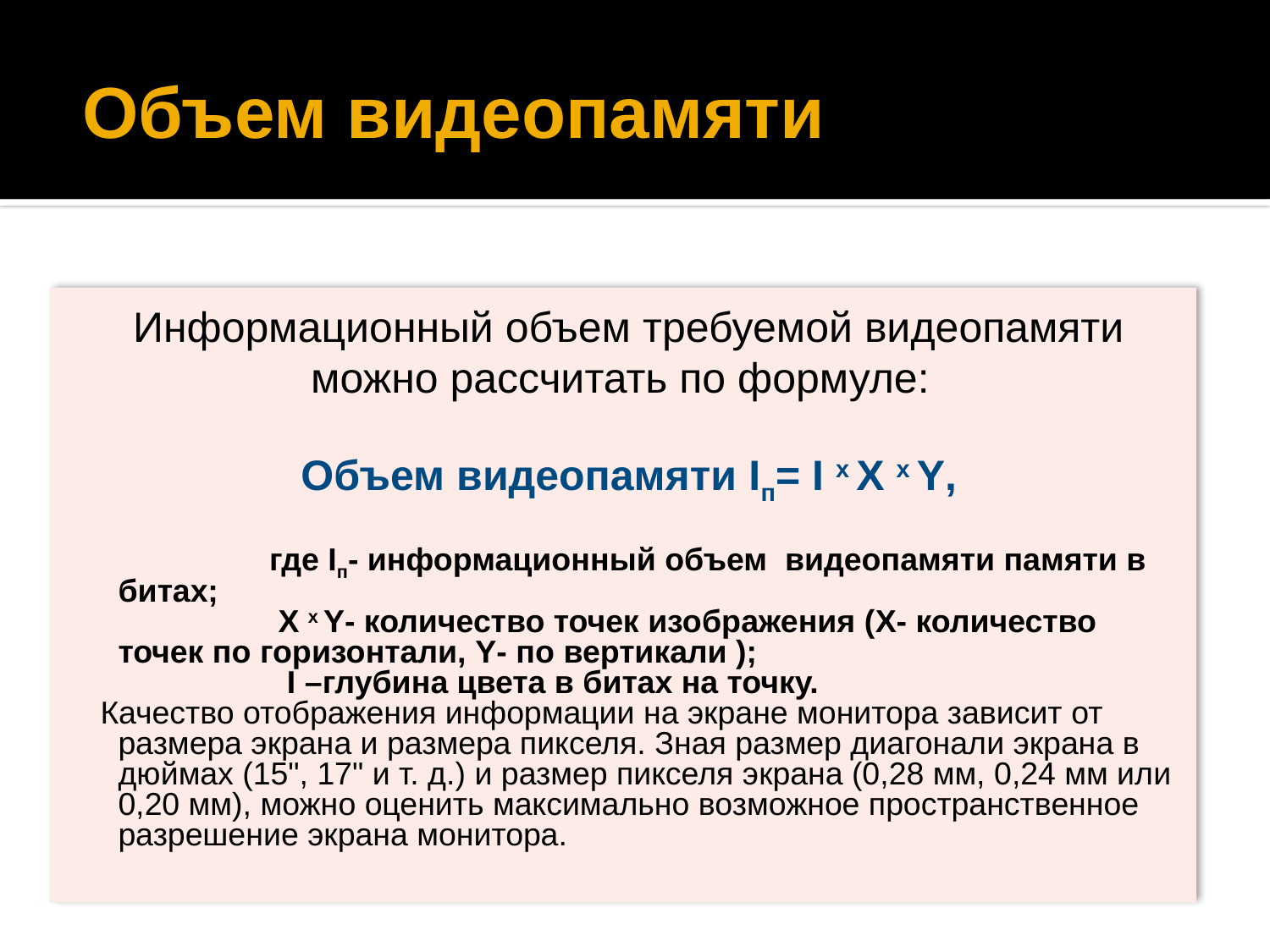

# Объем видеопамяти
     Информационный объем требуемой видеопамяти
                    можно рассчитать по формуле:
Объем видеопамяти Iп= I x X x Y,

                      где Iп- информационный объем  видеопамяти памяти в битах;
                       X x Y- количество точек изображения (X- количество точек по горизонтали, Y- по вертикали );
                        I –глубина цвета в битах на точку.
   Качество отображения информации на экране монитора зависит от размера экрана и размера пикселя. Зная размер диагонали экрана в дюймах (15", 17" и т. д.) и размер пикселя экрана (0,28 мм, 0,24 мм или 0,20 мм), можно оценить максимально возможное пространственное разрешение экрана монитора.